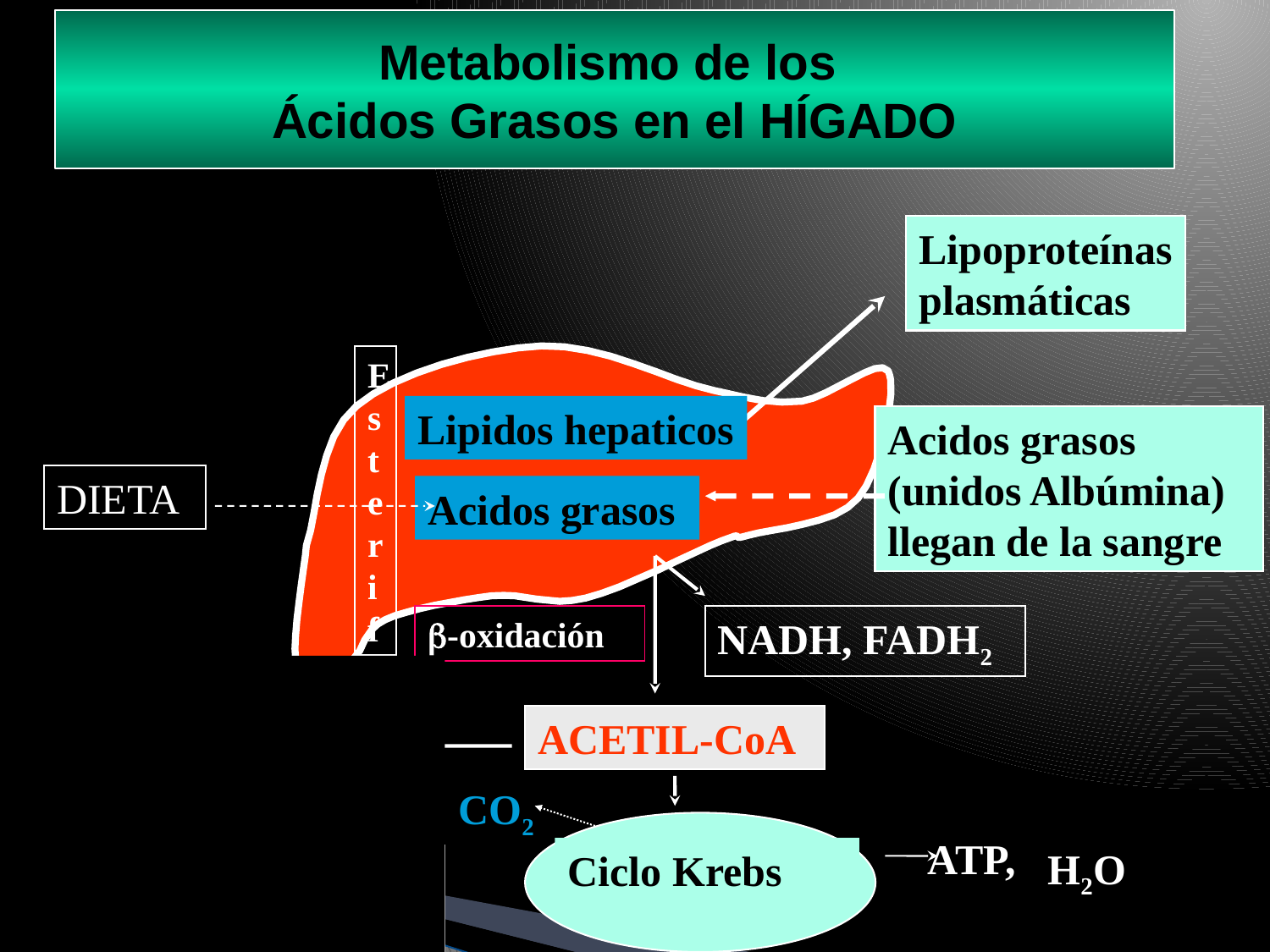

# Metabolismo de los Ácidos Grasos en el HÍGADO
Lipoproteínas
plasmáticas

Esteri f
Lipidos hepaticos
Acidos grasos (unidos Albúmina) llegan de la sangre
DIETA
Acidos grasos

β-oxidación
NADH, FADH2

HMG-CoA
ACETIL-CoA

CO2

ATP,
H2O
Ciclo Krebs
Cuerpos
 cetónicos
Colesterol